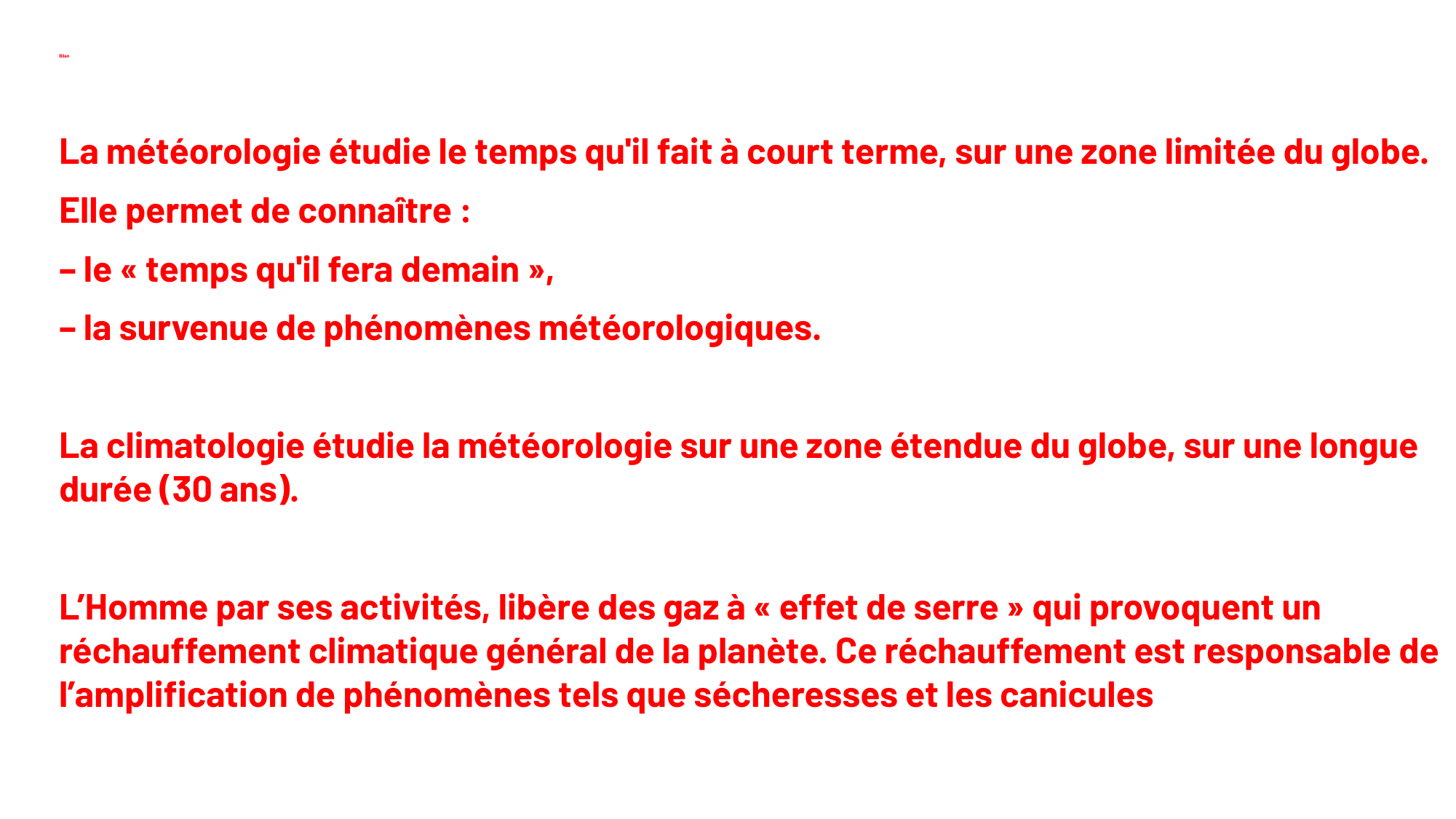

Bilan
La météorologie étudie le temps qu'il fait à court terme, sur une zone limitée du globe.
Elle permet de connaître :
– le « temps qu'il fera demain »,
– la survenue de phénomènes météorologiques.

La climatologie étudie la météorologie sur une zone étendue du globe, sur une longue durée (30 ans).

L’Homme par ses activités, libère des gaz à « effet de serre » qui provoquent un réchauffement climatique général de la planète. Ce réchauffement est responsable de l’amplification de phénomènes tels que sécheresses et les canicules